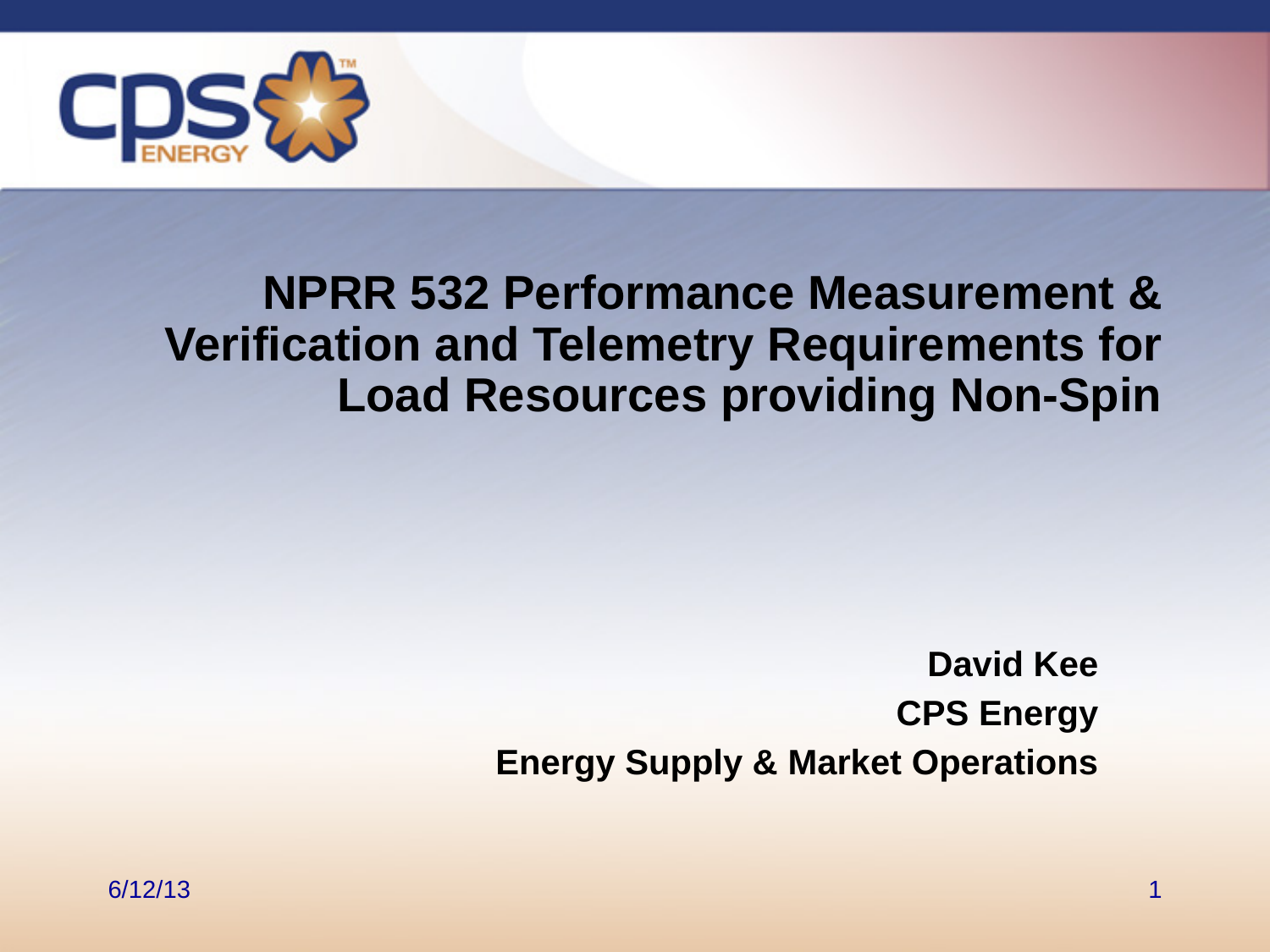

# NPRR 532 Performance Measurement & Verification and Telemetry Requirements for Load Resources providing Non-Spin
David Kee
CPS Energy
Energy Supply & Market Operations
6/12/13
1